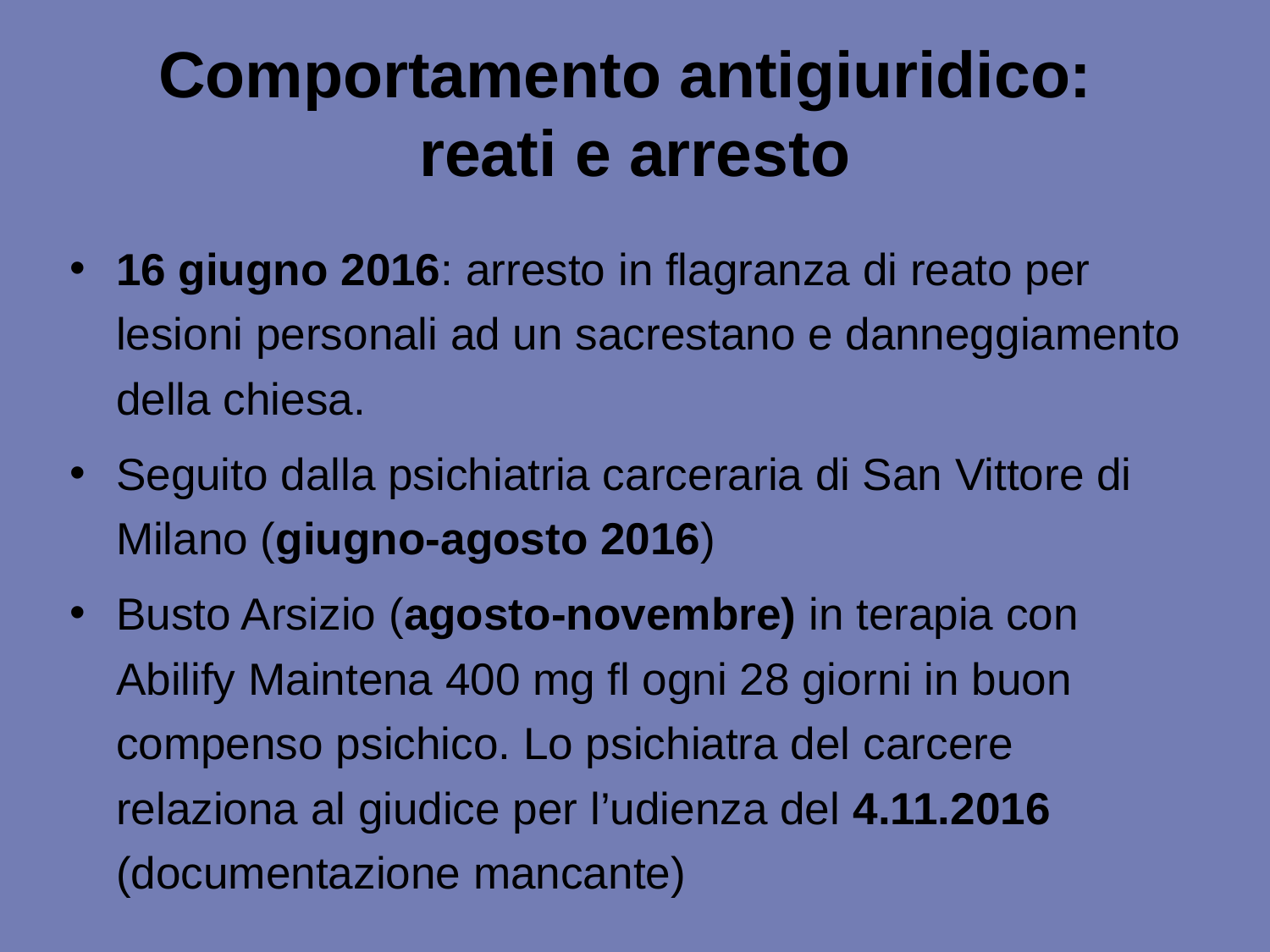

# Comportamento antigiuridico:
reati e arresto
16 giugno 2016: arresto in flagranza di reato per lesioni personali ad un sacrestano e danneggiamento della chiesa.
Seguito dalla psichiatria carceraria di San Vittore di Milano (giugno-agosto 2016)
Busto Arsizio (agosto-novembre) in terapia con Abilify Maintena 400 mg fl ogni 28 giorni in buon compenso psichico. Lo psichiatra del carcere relaziona al giudice per l’udienza del 4.11.2016 (documentazione mancante)